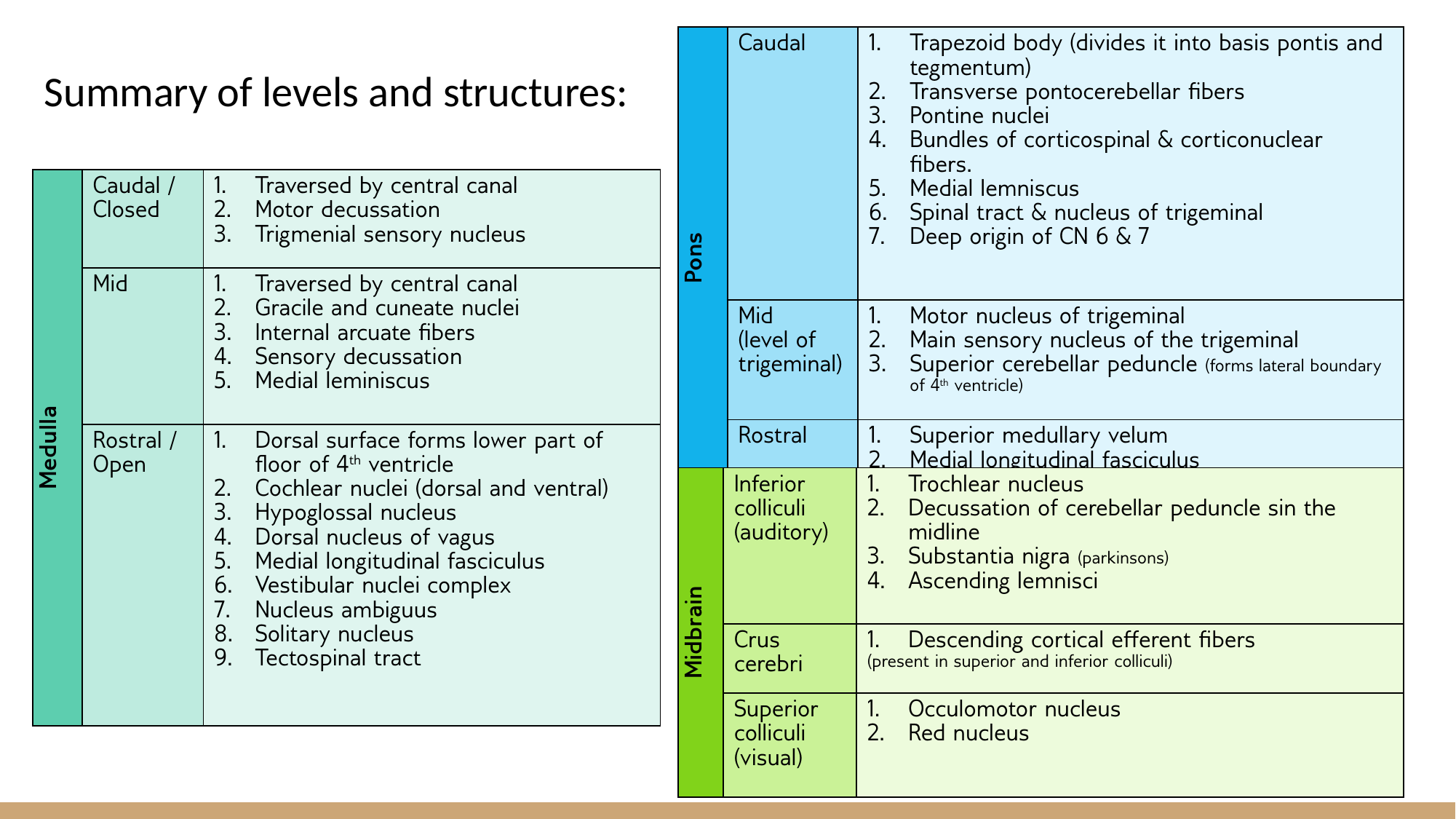

| Pons | Caudal | Trapezoid body (divides it into basis pontis and tegmentum) Transverse pontocerebellar fibers Pontine nuclei Bundles of corticospinal & corticonuclear fibers. Medial lemniscus Spinal tract & nucleus of trigeminal Deep origin of CN 6 & 7 |
| --- | --- | --- |
|  | Mid (level of trigeminal) | Motor nucleus of trigeminal Main sensory nucleus of the trigeminal Superior cerebellar peduncle (forms lateral boundary of 4th ventricle) |
|  | Rostral | Superior medullary velum Medial longitudinal fasciculus |
Summary of levels and structures:
| Medulla | Caudal / Closed | Traversed by central canal Motor decussation Trigmenial sensory nucleus |
| --- | --- | --- |
|  | Mid | Traversed by central canal Gracile and cuneate nuclei Internal arcuate fibers Sensory decussation Medial leminiscus |
|  | Rostral / Open | Dorsal surface forms lower part of floor of 4th ventricle Cochlear nuclei (dorsal and ventral) Hypoglossal nucleus Dorsal nucleus of vagus Medial longitudinal fasciculus Vestibular nuclei complex Nucleus ambiguus Solitary nucleus Tectospinal tract |
| Midbrain | Inferior colliculi (auditory) | Trochlear nucleus Decussation of cerebellar peduncle sin the midline Substantia nigra (parkinsons) Ascending lemnisci |
| --- | --- | --- |
|  | Crus cerebri | Descending cortical efferent fibers (present in superior and inferior colliculi) |
|  | Superior colliculi (visual) | Occulomotor nucleus Red nucleus |